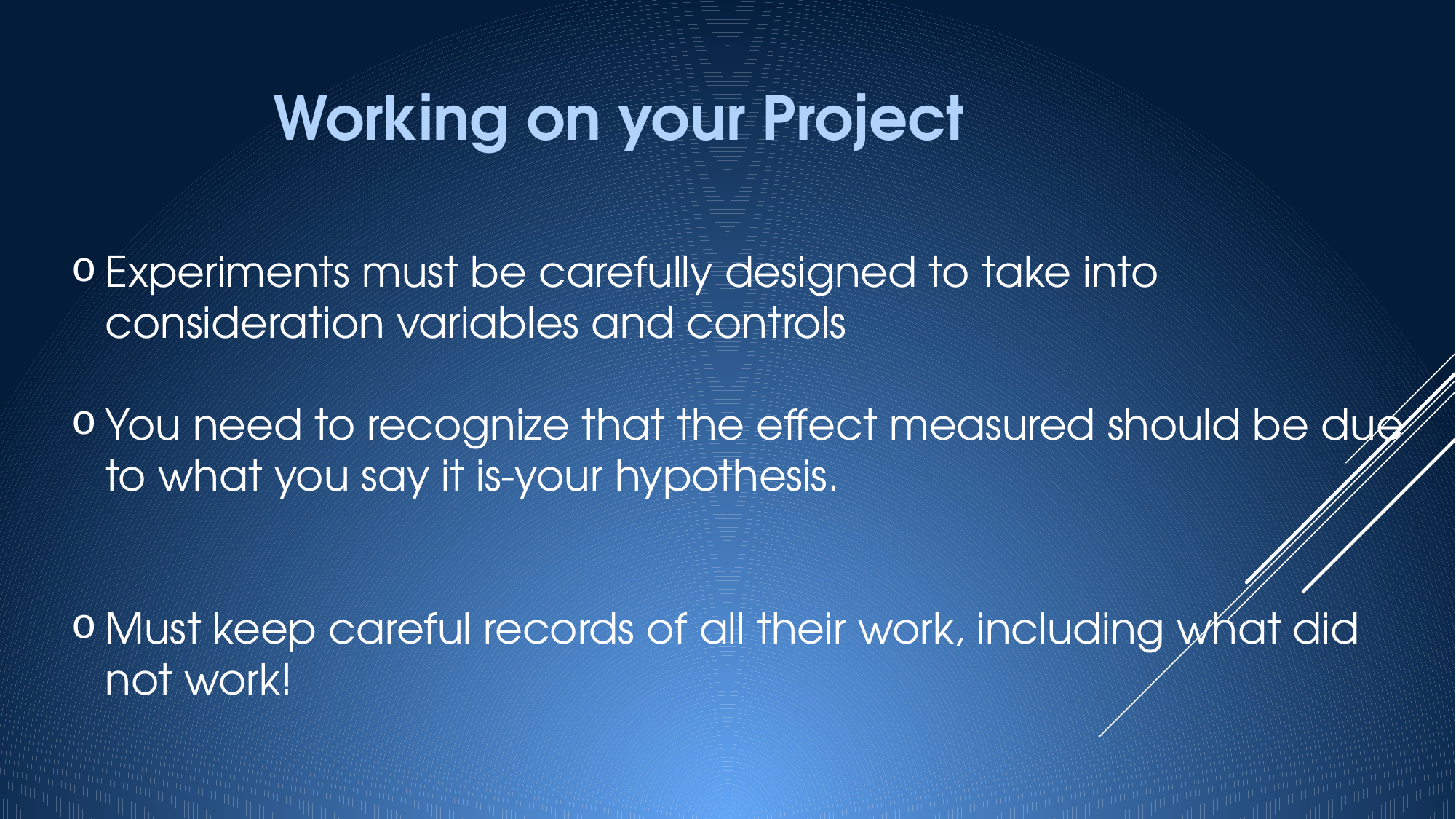

Working on your Project
Experiments must be carefully designed to take into consideration variables and controls

You need to recognize that the effect measured should be due to what you say it is-your hypothesis.

Must keep careful records of all their work, including what did not work!